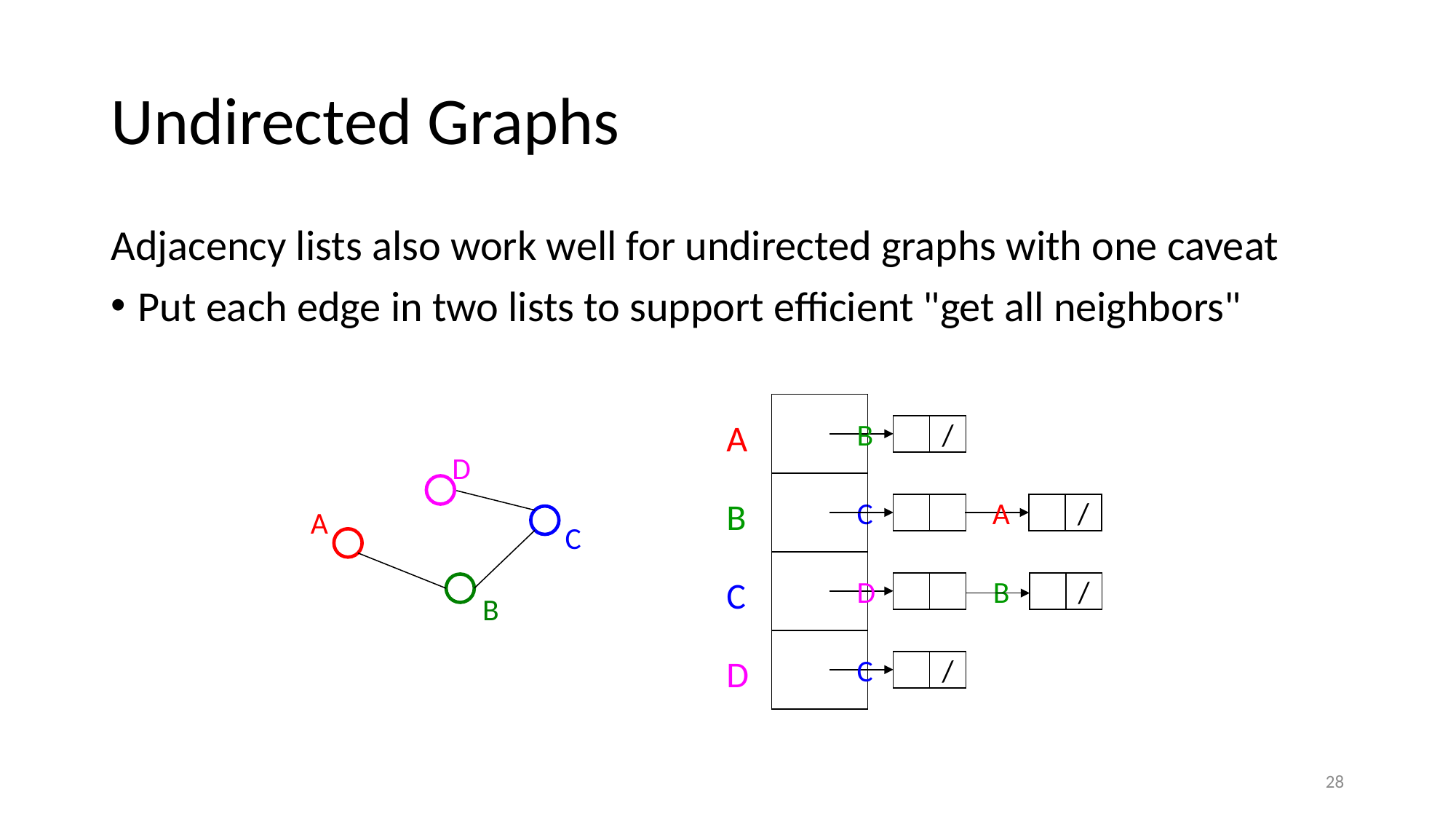

# Undirected Graphs
Adjacency lists also work well for undirected graphs with one caveat
Put each edge in two lists to support efficient "get all neighbors"

A
B

/
D

A

C

B

B
C

A

/

C
D

B

/

D
C

/
28